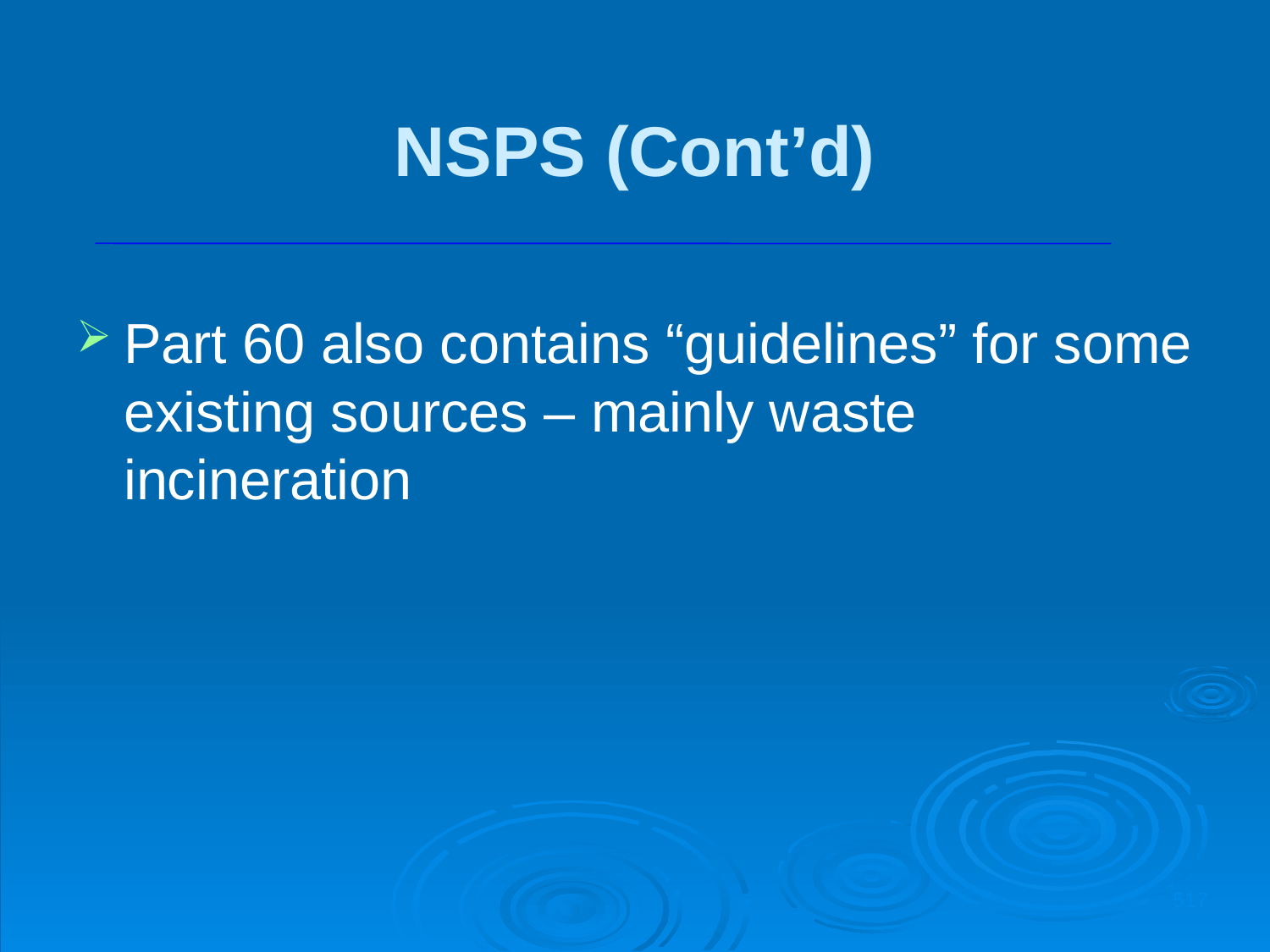

NSPS (Cont’d)

Part 60 also contains “guidelines” for some existing sources – mainly waste incineration

517